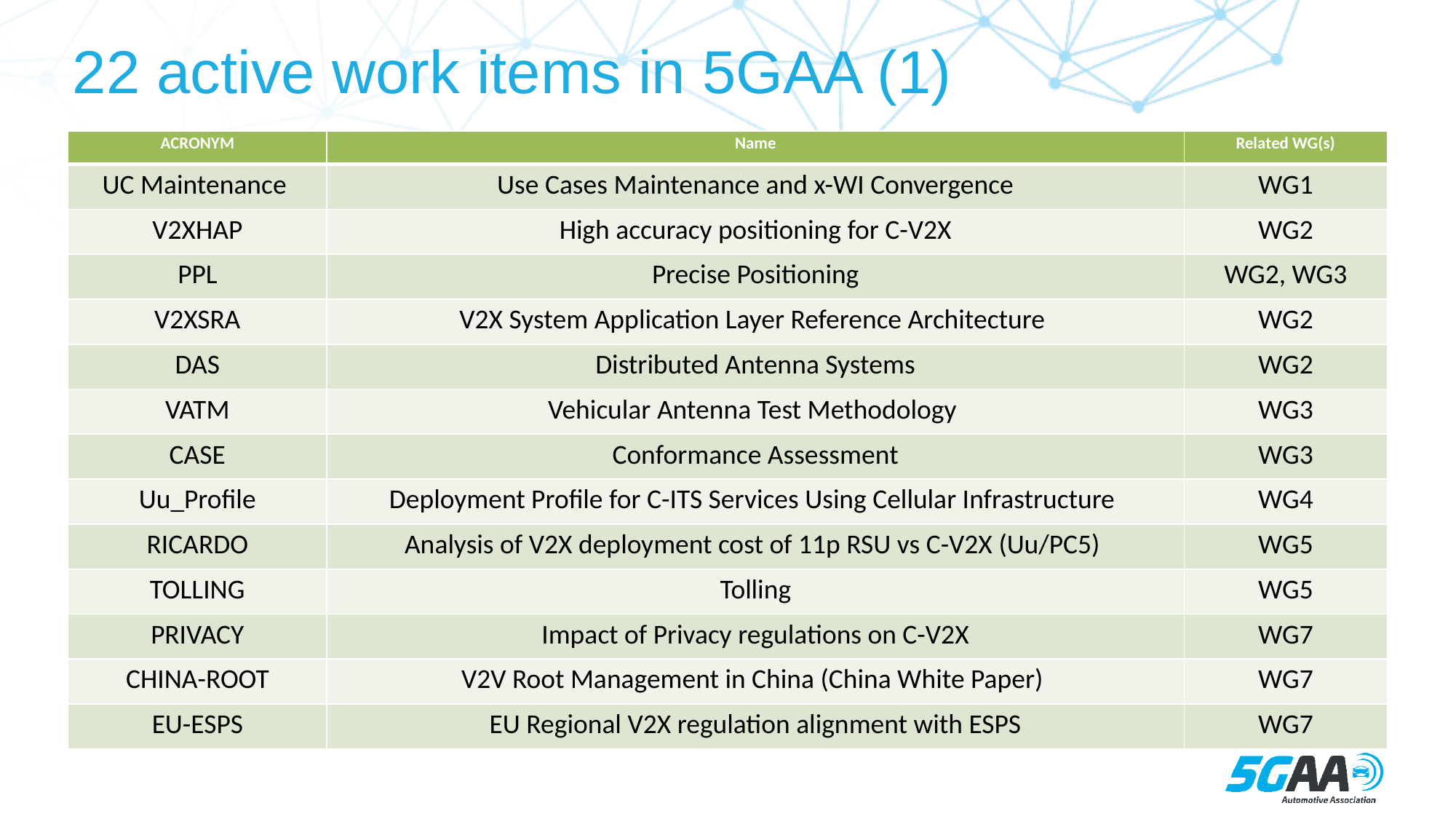

# 22 active work items in 5GAA (1)
| ACRONYM | Name | Related WG(s) |
| --- | --- | --- |
| UC Maintenance | Use Cases Maintenance and x-WI Convergence | WG1 |
| V2XHAP | High accuracy positioning for C-V2X | WG2 |
| PPL | Precise Positioning | WG2, WG3 |
| V2XSRA | V2X System Application Layer Reference Architecture | WG2 |
| DAS | Distributed Antenna Systems | WG2 |
| VATM | Vehicular Antenna Test Methodology | WG3 |
| CASE | Conformance Assessment | WG3 |
| Uu\_Profile | Deployment Profile for C-ITS Services Using Cellular Infrastructure | WG4 |
| RICARDO | Analysis of V2X deployment cost of 11p RSU vs C-V2X (Uu/PC5) | WG5 |
| TOLLING | Tolling | WG5 |
| PRIVACY | Impact of Privacy regulations on C-V2X | WG7 |
| CHINA-ROOT | V2V Root Management in China (China White Paper) | WG7 |
| EU-ESPS | EU Regional V2X regulation alignment with ESPS | WG7 |